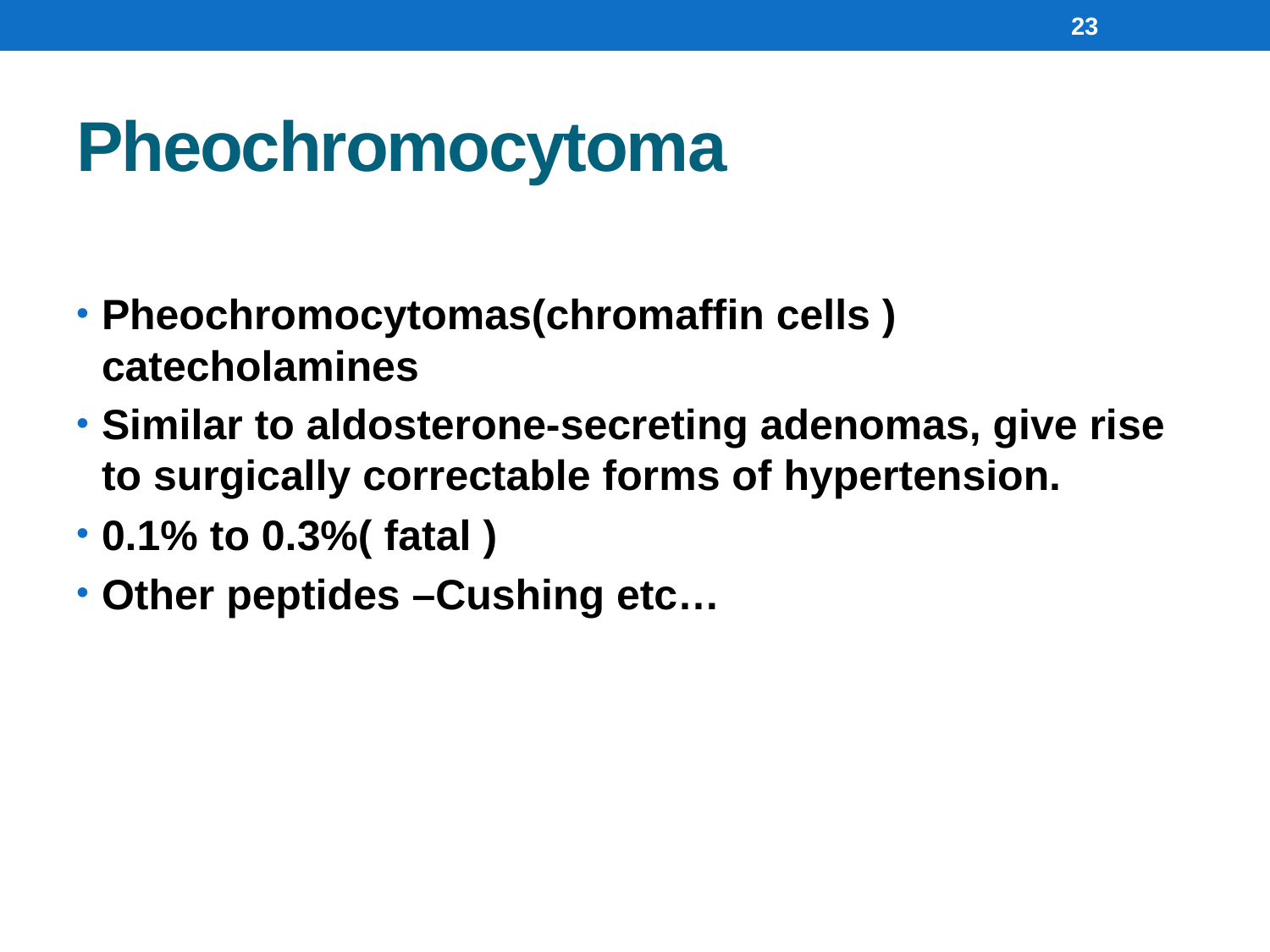

23
# Pheochromocytoma

Pheochromocytomas(chromaffin cells ) catecholamines
Similar to aldosterone-secreting adenomas, give rise to surgically correctable forms of hypertension.
0.1% to 0.3%( fatal )
Other peptides –Cushing etc…